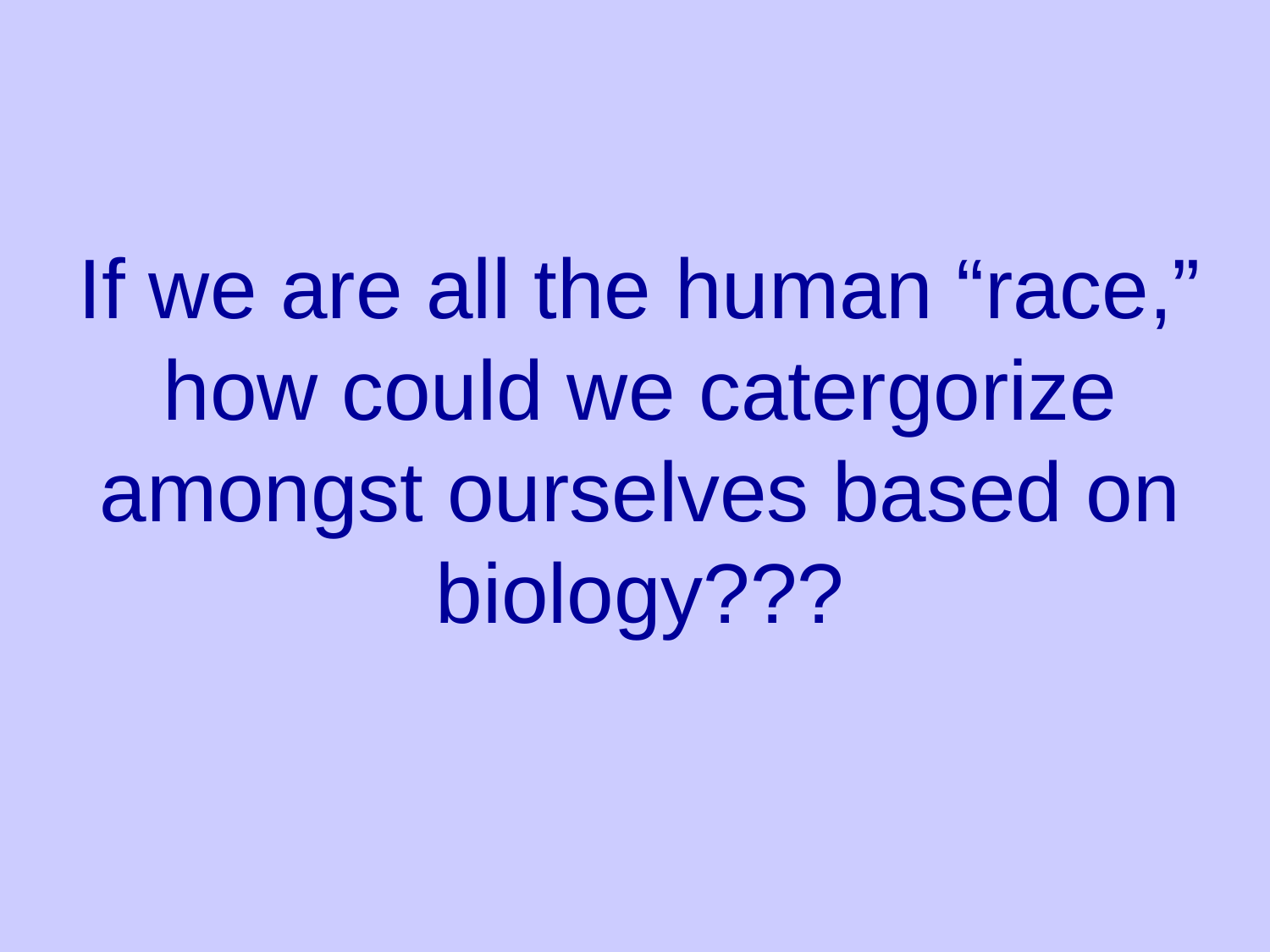

# If we are all the human “race,” how could we catergorize amongst ourselves based on biology???